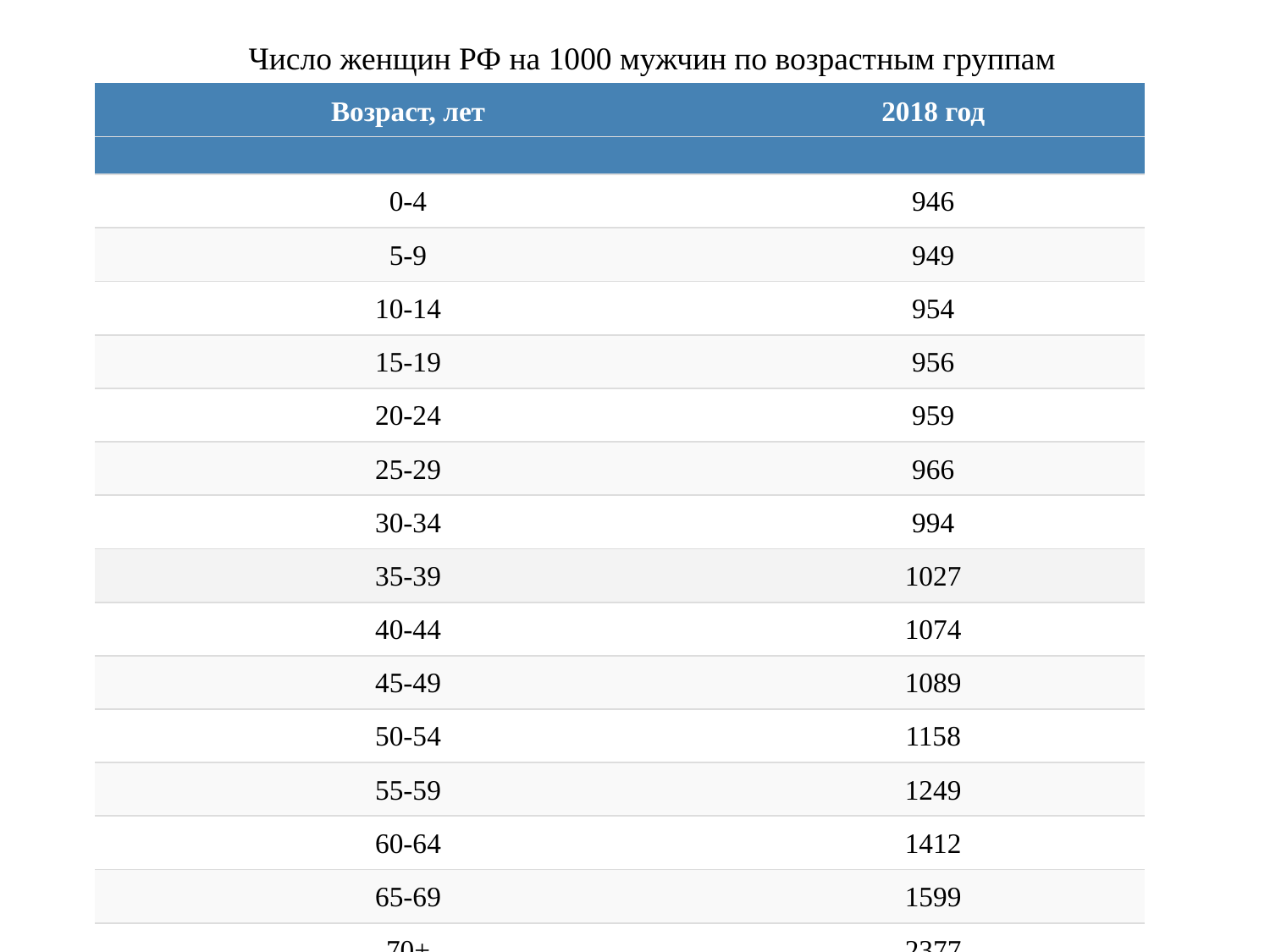

Число женщин РФ на 1000 мужчин по возрастным группам
| Возраст, лет | 2018 год |
| --- | --- |
|  |  |
| 0-4 | 946 |
| 5-9 | 949 |
| 10-14 | 954 |
| 15-19 | 956 |
| 20-24 | 959 |
| 25-29 | 966 |
| 30-34 | 994 |
| 35-39 | 1027 |
| 40-44 | 1074 |
| 45-49 | 1089 |
| 50-54 | 1158 |
| 55-59 | 1249 |
| 60-64 | 1412 |
| 65-69 | 1599 |
| 70+ | 2377 |